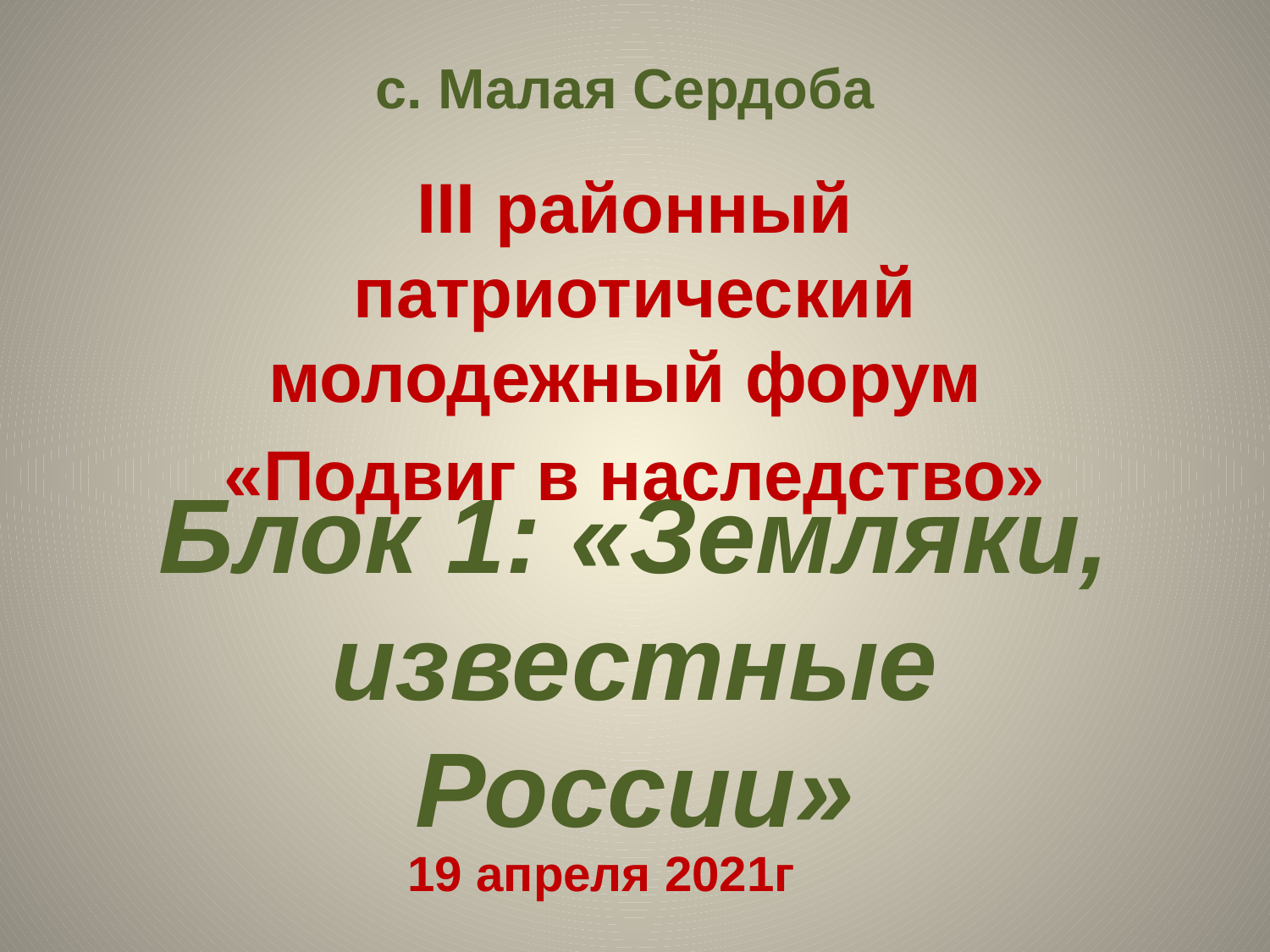

с. Малая Сердоба
III районный патриотический молодежный форум
«Подвиг в наследство»
# Блок 1: «Земляки, известные России»
19 апреля 2021г